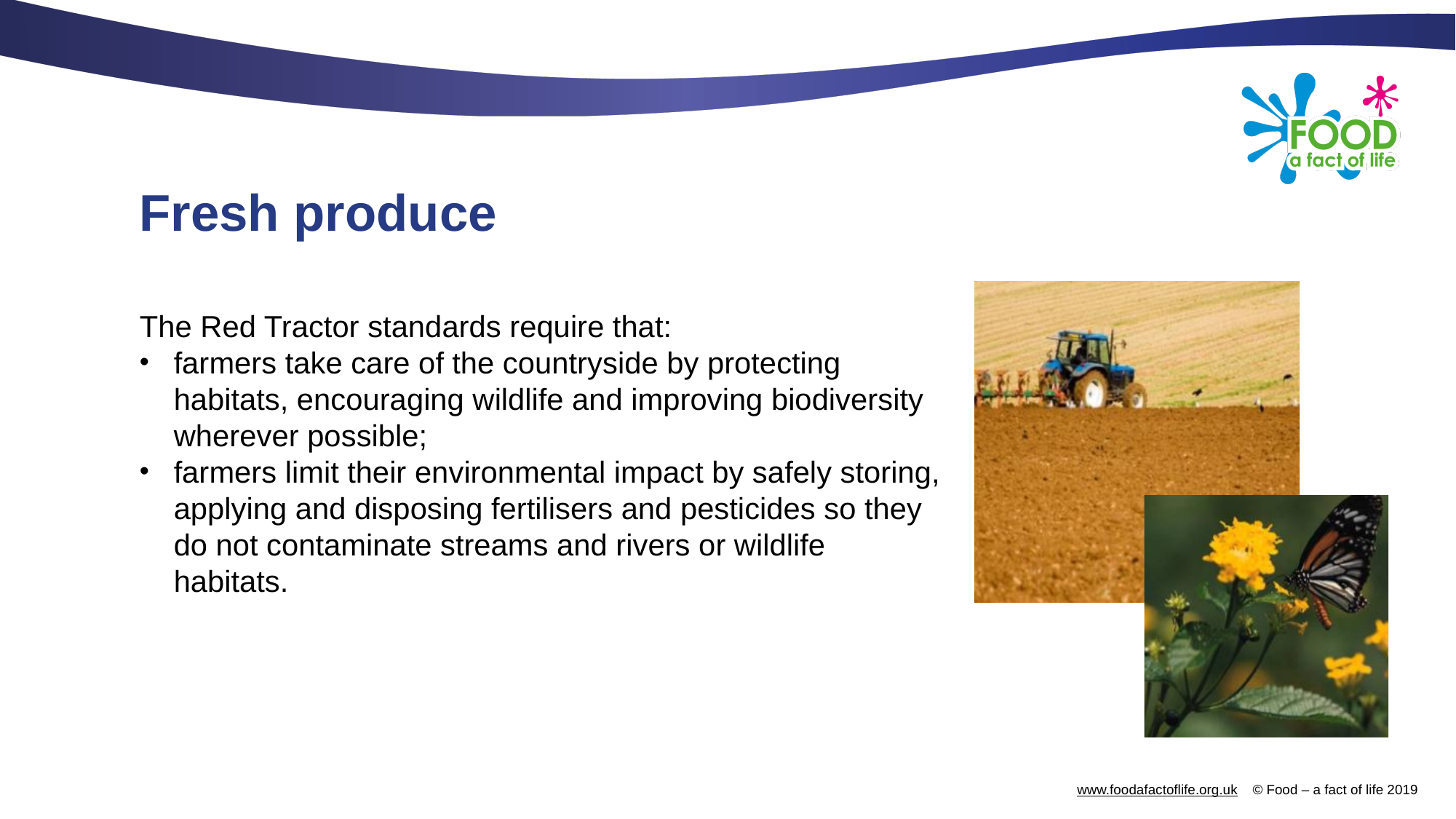

# Fresh produce

The Red Tractor standards require that:
farmers take care of the countryside by protecting habitats, encouraging wildlife and improving biodiversity wherever possible;
farmers limit their environmental impact by safely storing, applying and disposing fertilisers and pesticides so they do not contaminate streams and rivers or wildlife habitats.